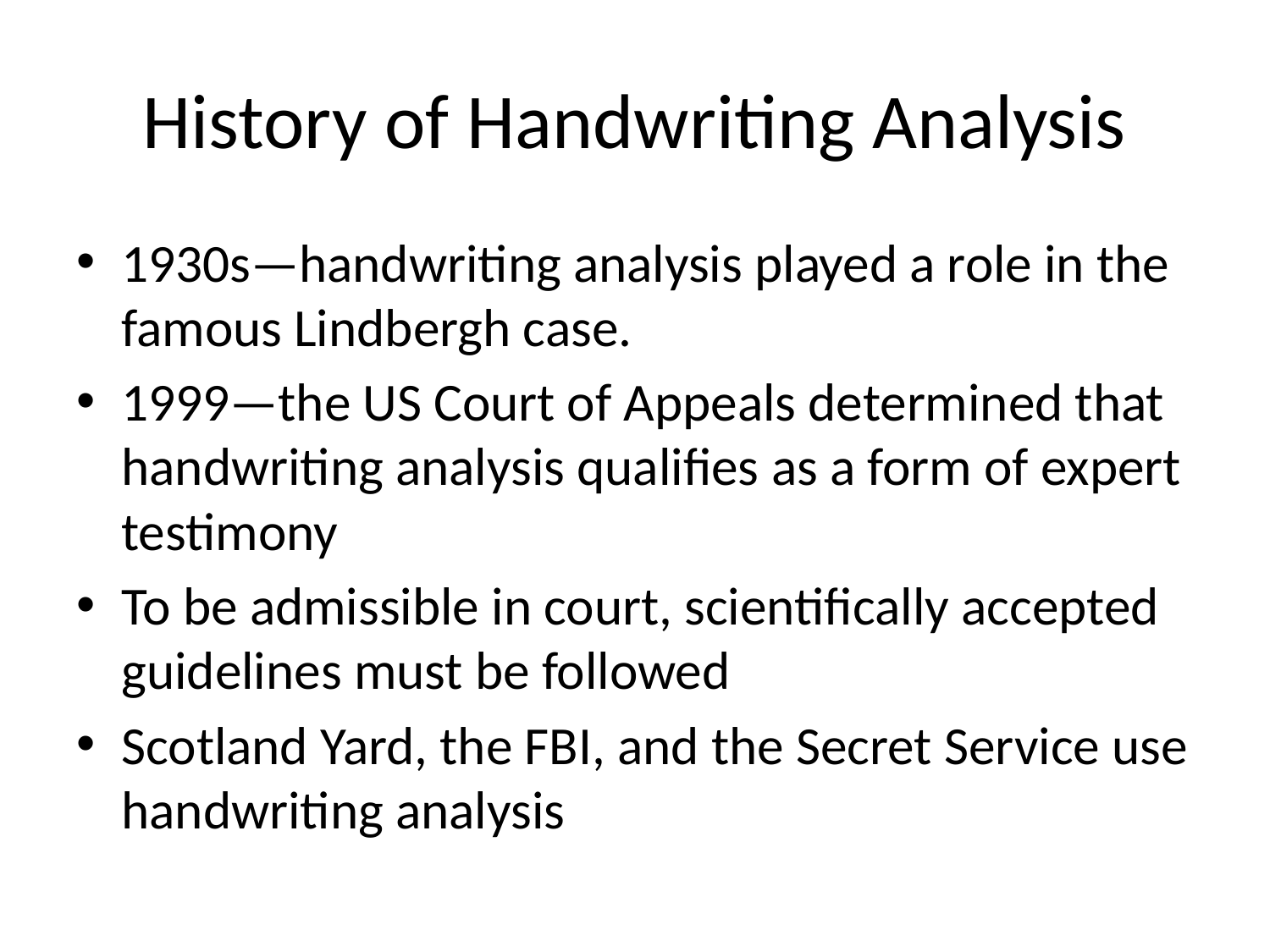

# History of Handwriting Analysis
1930s—handwriting analysis played a role in the famous Lindbergh case.
1999—the US Court of Appeals determined that handwriting analysis qualifies as a form of expert testimony
To be admissible in court, scientifically accepted guidelines must be followed
Scotland Yard, the FBI, and the Secret Service use handwriting analysis